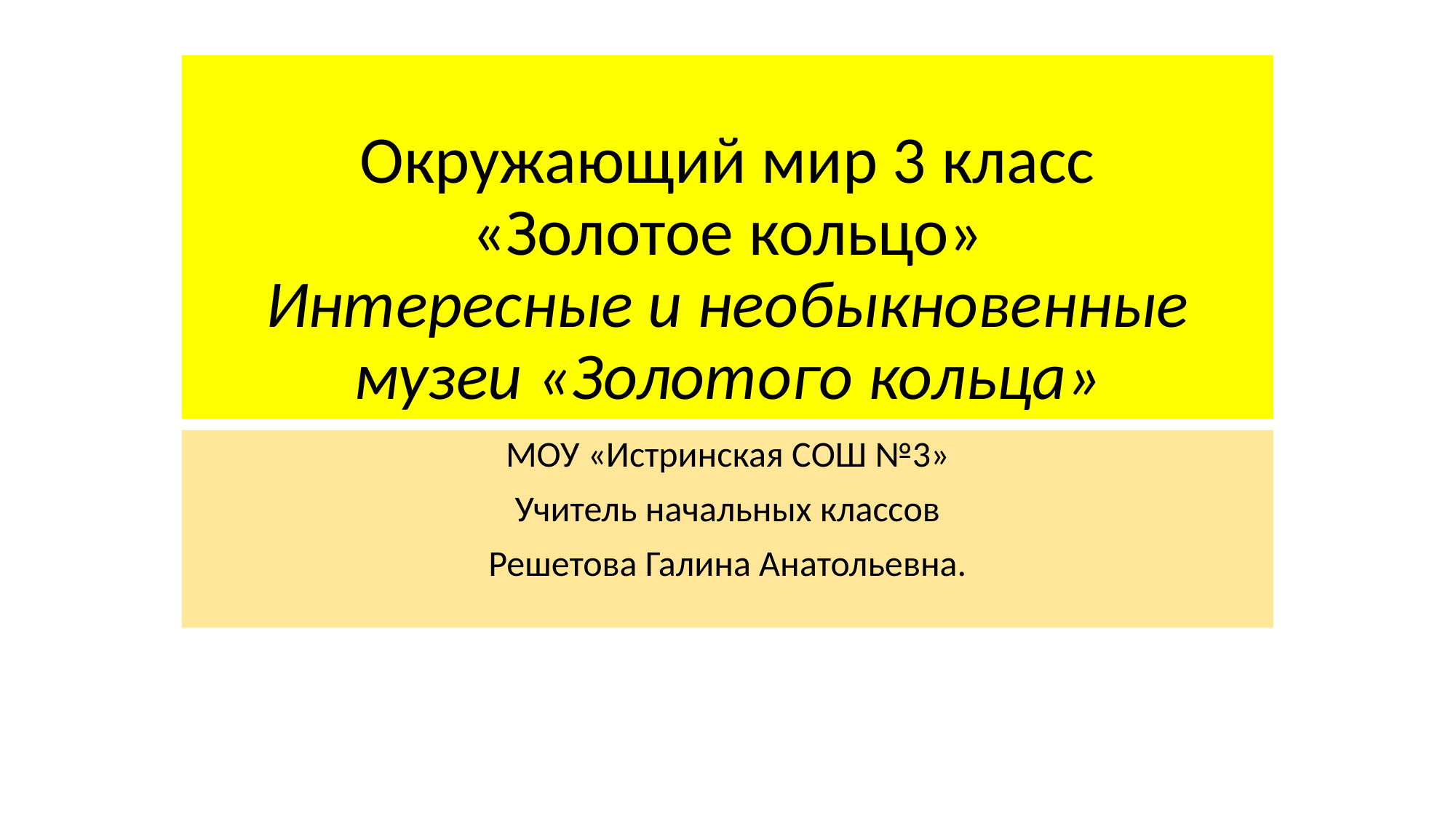

# Окружающий мир 3 класс «Золотое кольцо» Интересные и необыкновенные музеи «Золотого кольца»
МОУ «Истринская СОШ №3»
Учитель начальных классов
Решетова Галина Анатольевна.